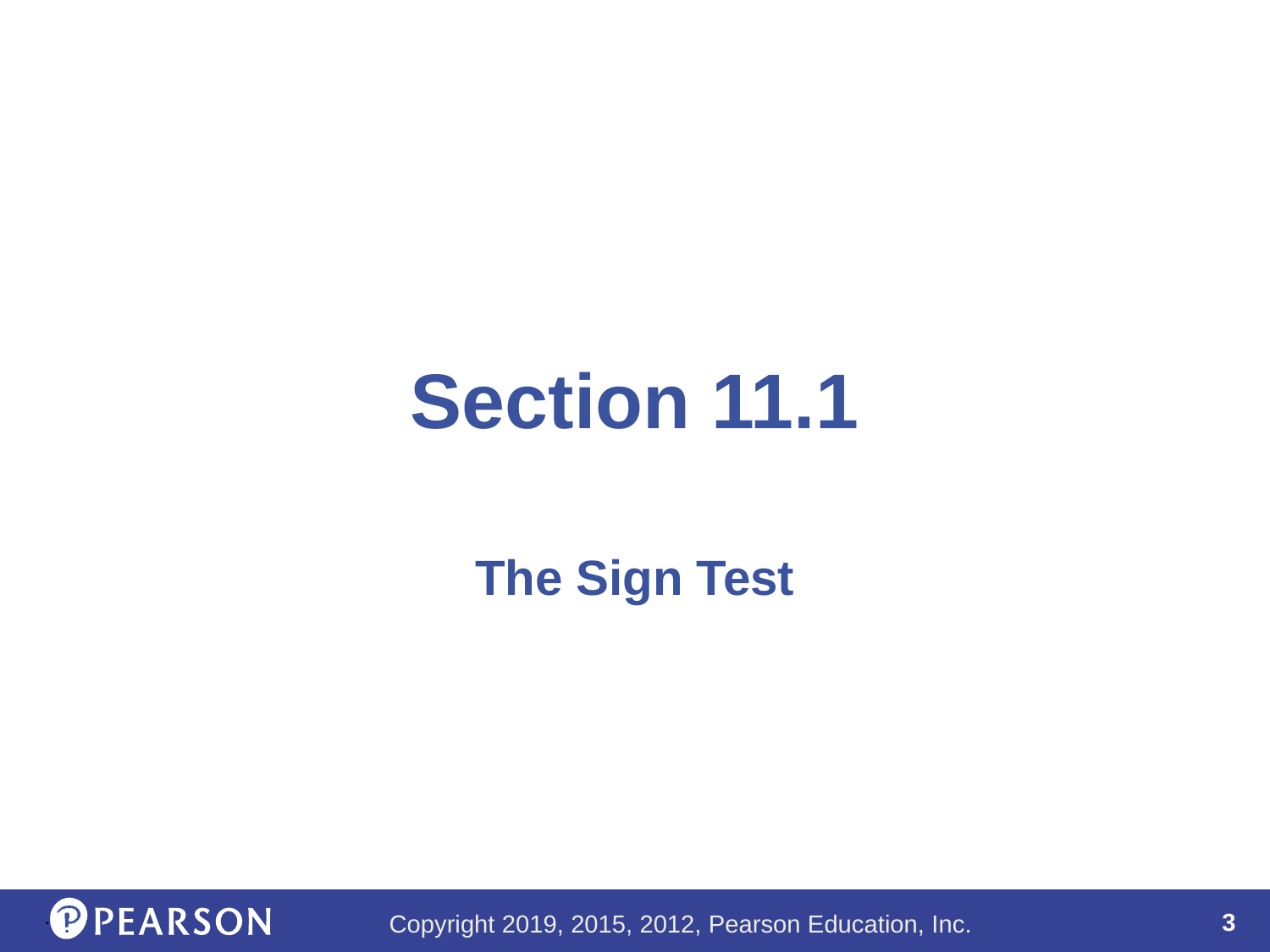

# Section 11.1
The Sign Test
.